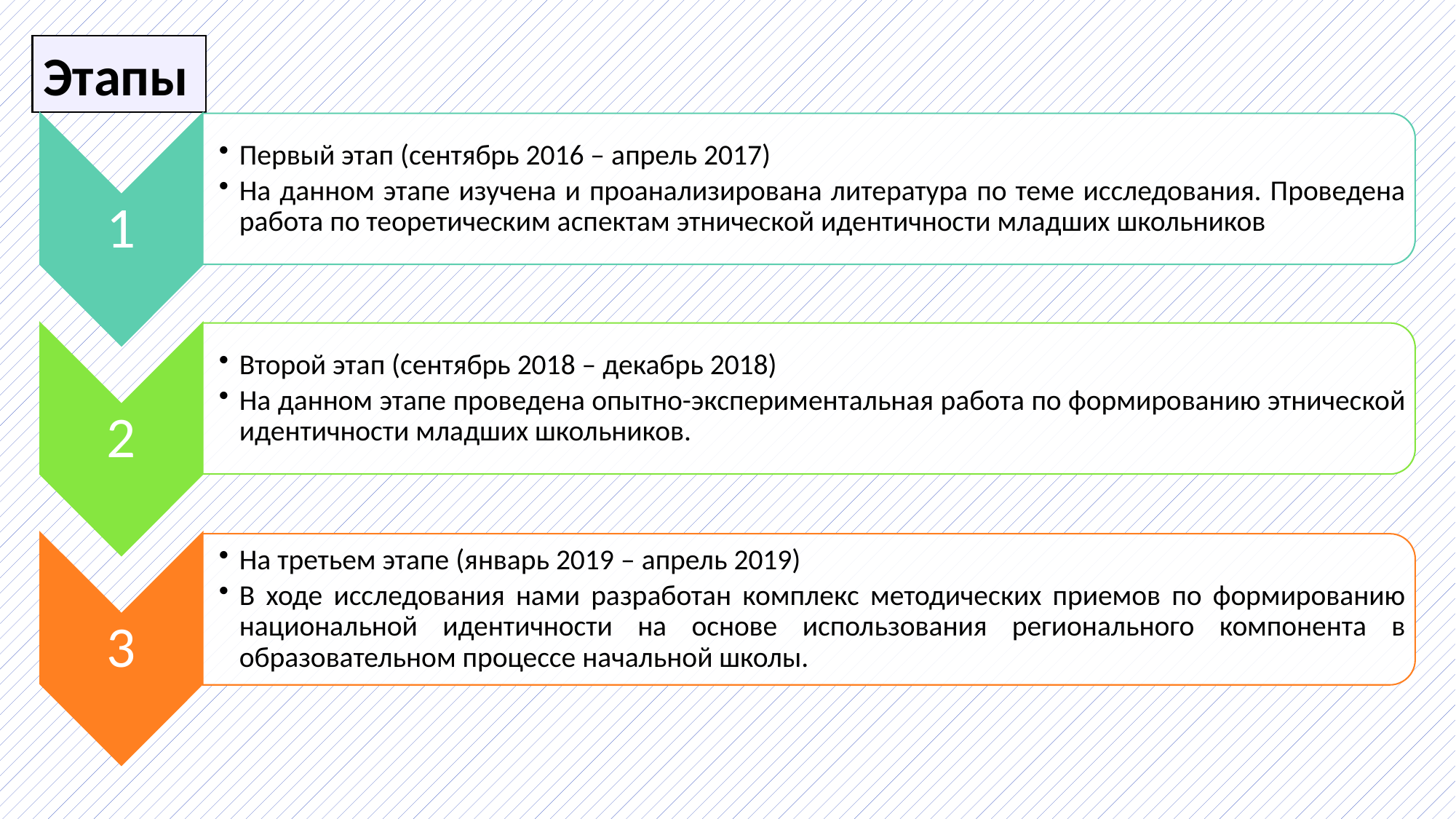

Этапы
1
Первый этап (сентябрь 2016 – апрель 2017)
На данном этапе изучена и проанализирована литература по теме исследования. Проведена работа по теоретическим аспектам этнической идентичности младших школьников
2
Второй этап (сентябрь 2018 – декабрь 2018)
На данном этапе проведена опытно-экспериментальная работа по формированию этнической идентичности младших школьников.
3
На третьем этапе (январь 2019 – апрель 2019)
В ходе исследования нами разработан комплекс методических приемов по формированию национальной идентичности на основе использования регионального компонента в образовательном процессе начальной школы.